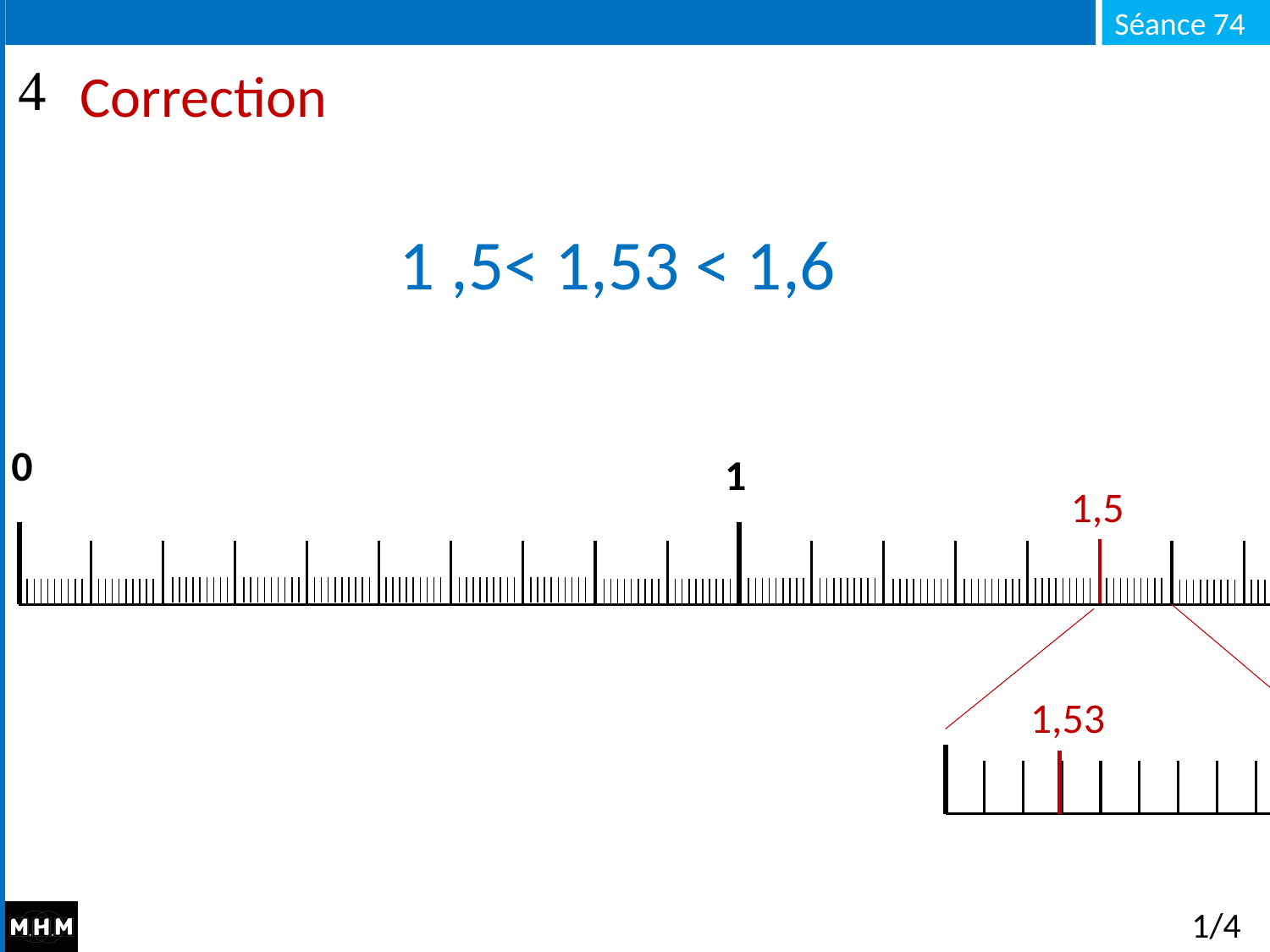

# Correction
1 ,5< 1,53 < 1,6
… < 1,4 < …
0
1
1,5
1,53
1/4